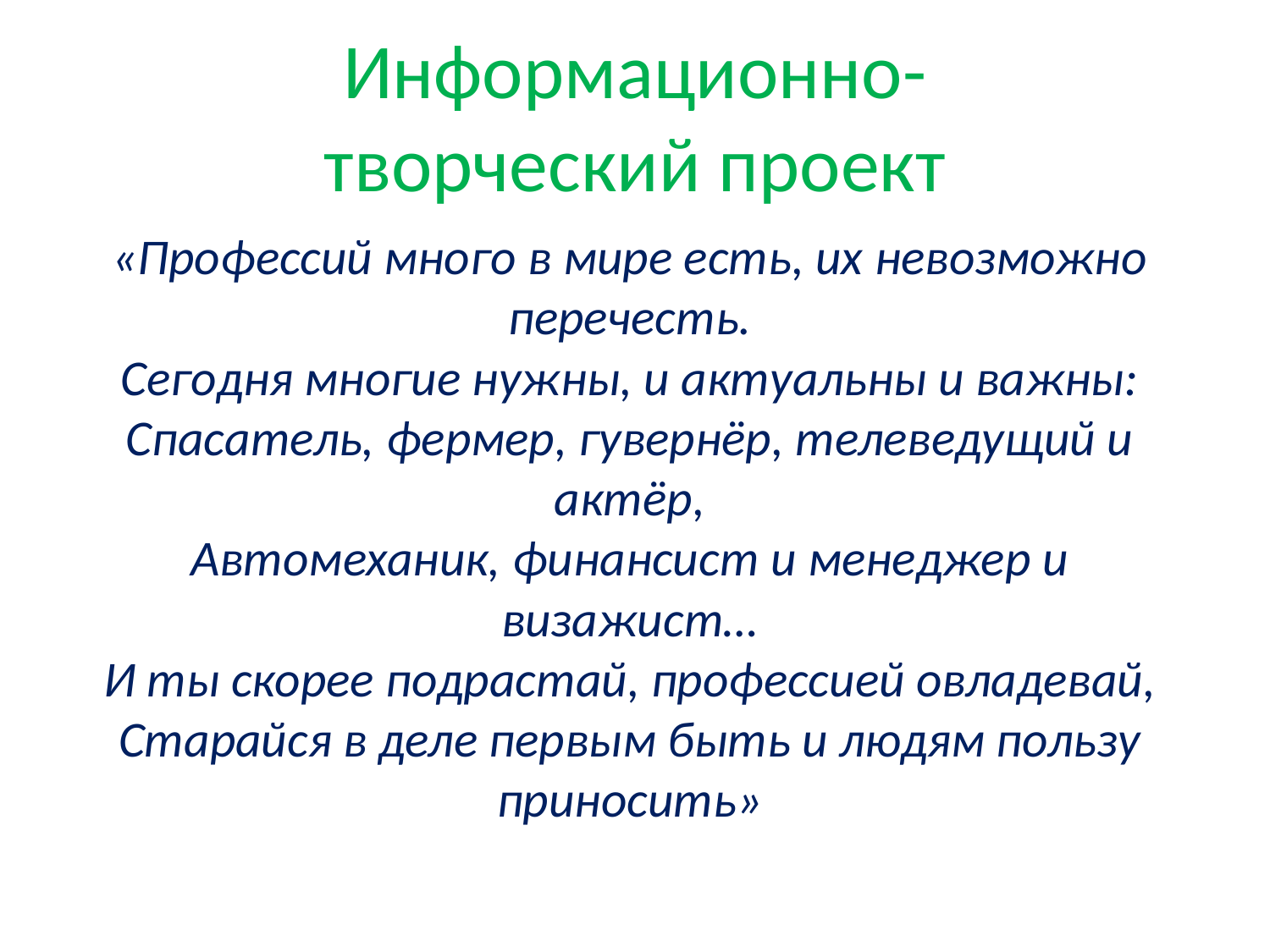

# Информационно- творческий проект
«Профессий много в мире есть, их невозможно перечесть.
Сегодня многие нужны, и актуальны и важны:
Спасатель, фермер, гувернёр, телеведущий и актёр,
Автомеханик, финансист и менеджер и визажист…
И ты скорее подрастай, профессией овладевай,
Старайся в деле первым быть и людям пользу приносить»